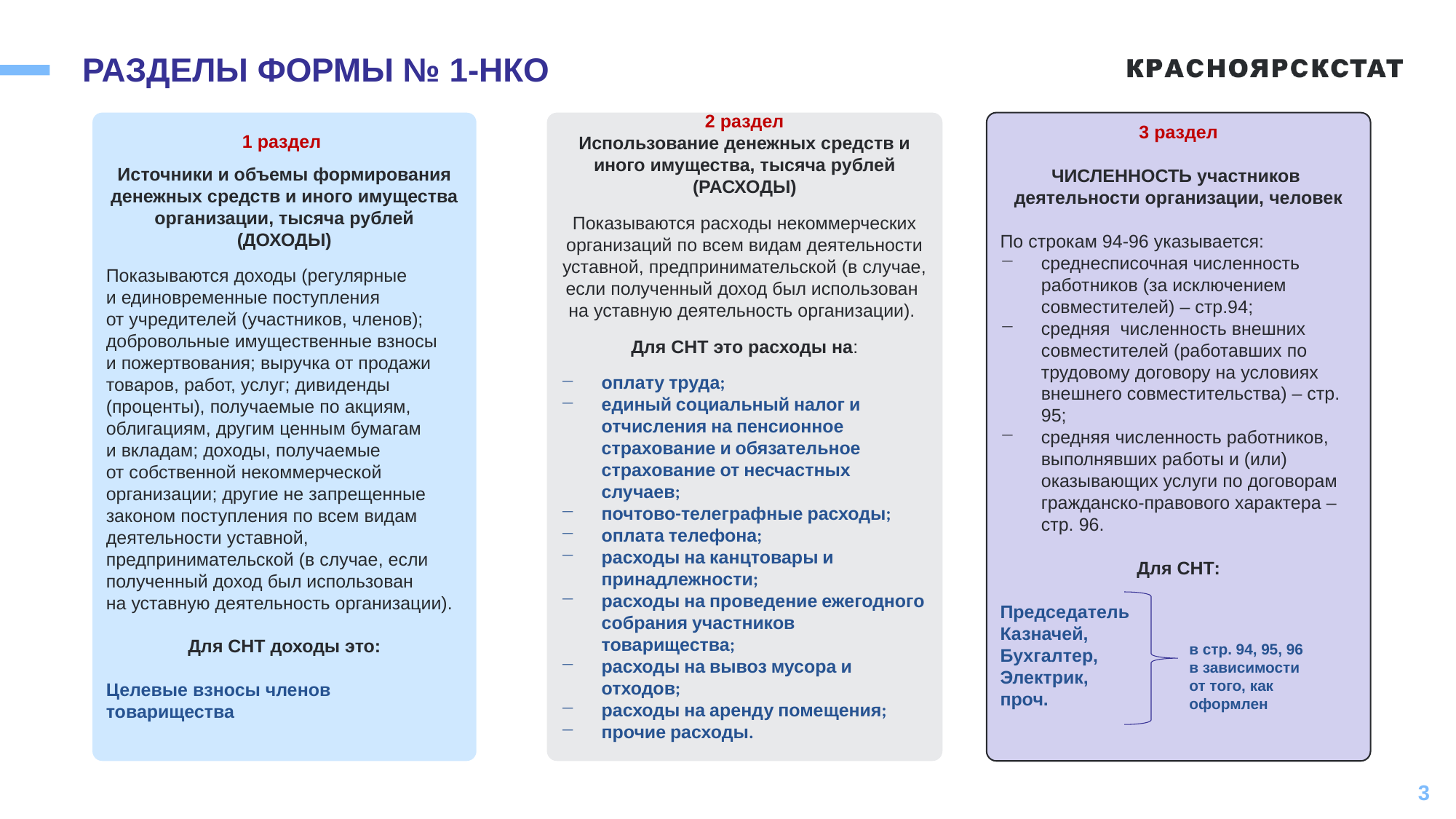

# РАЗДЕЛЫ ФОРМЫ № 1-НКО
1 раздел

Источники и объемы формирования денежных средств и иного имущества организации, тысяча рублей (ДОХОДЫ)

Показываются доходы (регулярные
и единовременные поступления
от учредителей (участников, членов); добровольные имущественные взносы
и пожертвования; выручка от продажи товаров, работ, услуг; дивиденды (проценты), получаемые по акциям, облигациям, другим ценным бумагам
и вкладам; доходы, получаемые
от собственной некоммерческой организации; другие не запрещенные законом поступления по всем видам деятельности уставной, предпринимательской (в случае, если
полученный доход был использован
на уставную деятельность организации).

Для СНТ доходы это:

Целевые взносы членов товарищества

2 раздел
Использование денежных средств и иного имущества, тысяча рублей (РАСХОДЫ)

Показываются расходы некоммерческих организаций по всем видам деятельности уставной, предпринимательской (в случае, если полученный доход был использован
на уставную деятельность организации).

Для СНТ это расходы на:

оплату труда;
единый социальный налог и отчисления на пенсионное страхование и обязательное страхование от несчастных случаев;
почтово-телеграфные расходы;
оплата телефона;
расходы на канцтовары и принадлежности;
расходы на проведение ежегодного собрания участников товарищества;
расходы на вывоз мусора и отходов;
расходы на аренду помещения;
прочие расходы.

3 раздел

ЧИСЛЕННОСТЬ участников
деятельности организации, человек

По строкам 94-96 указывается:
среднесписочная численность работников (за исключением совместителей) – стр.94;
средняя  численность внешних совместителей (работавших по трудовому договору на условиях внешнего совместительства) – стр. 95;
средняя численность работников, выполнявших работы и (или) оказывающих услуги по договорам гражданско-правового характера – стр. 96.

Для СНТ:

Председатель
Казначей,
Бухгалтер,
Электрик,
проч.

в стр. 94, 95, 96 в зависимости от того, как оформлен